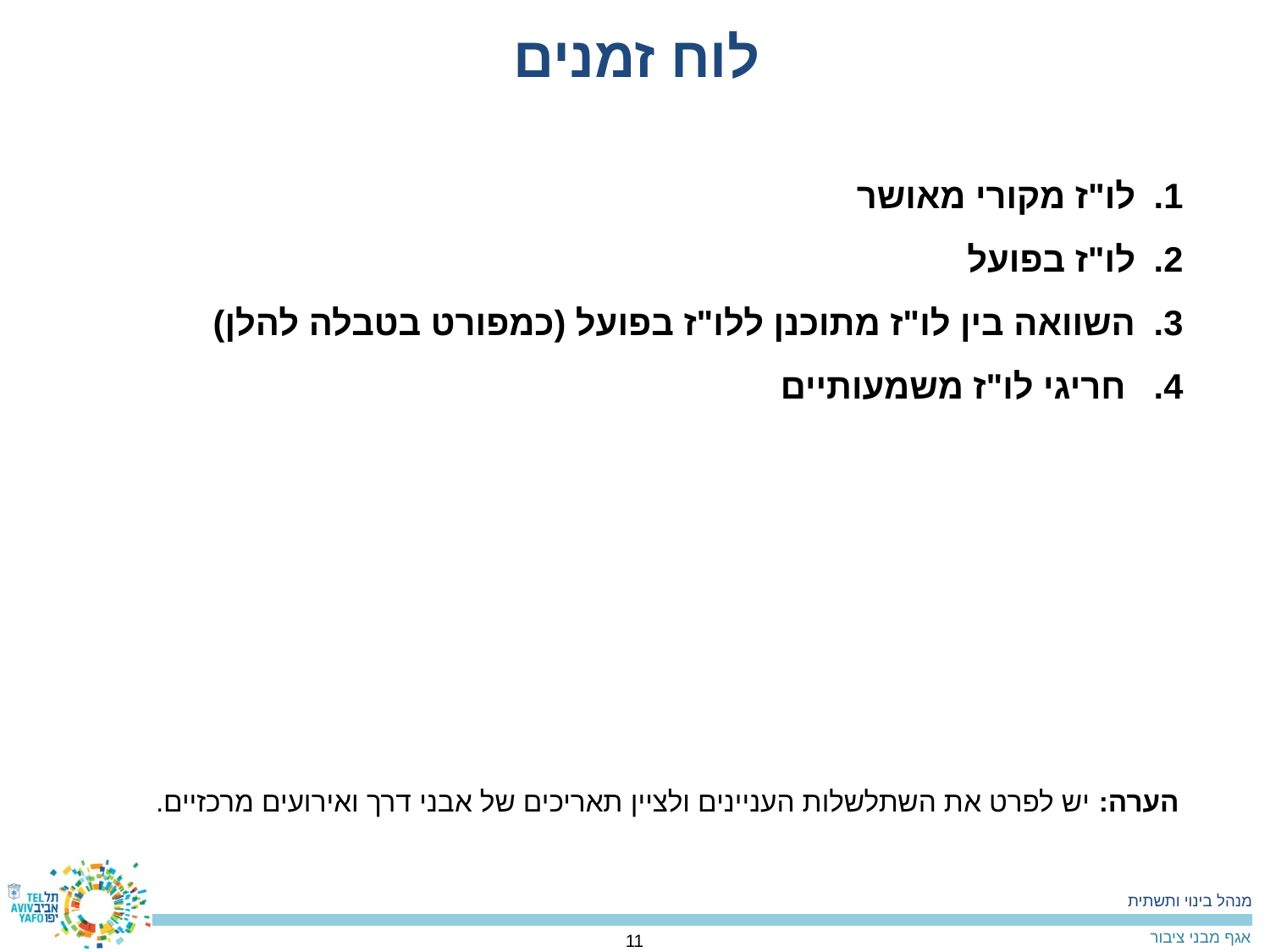

לוח זמנים
לו"ז מקורי מאושר
לו"ז בפועל
השוואה בין לו"ז מתוכנן ללו"ז בפועל (כמפורט בטבלה להלן)
 חריגי לו"ז משמעותיים
הערה: יש לפרט את השתלשלות העניינים ולציין תאריכים של אבני דרך ואירועים מרכזיים.